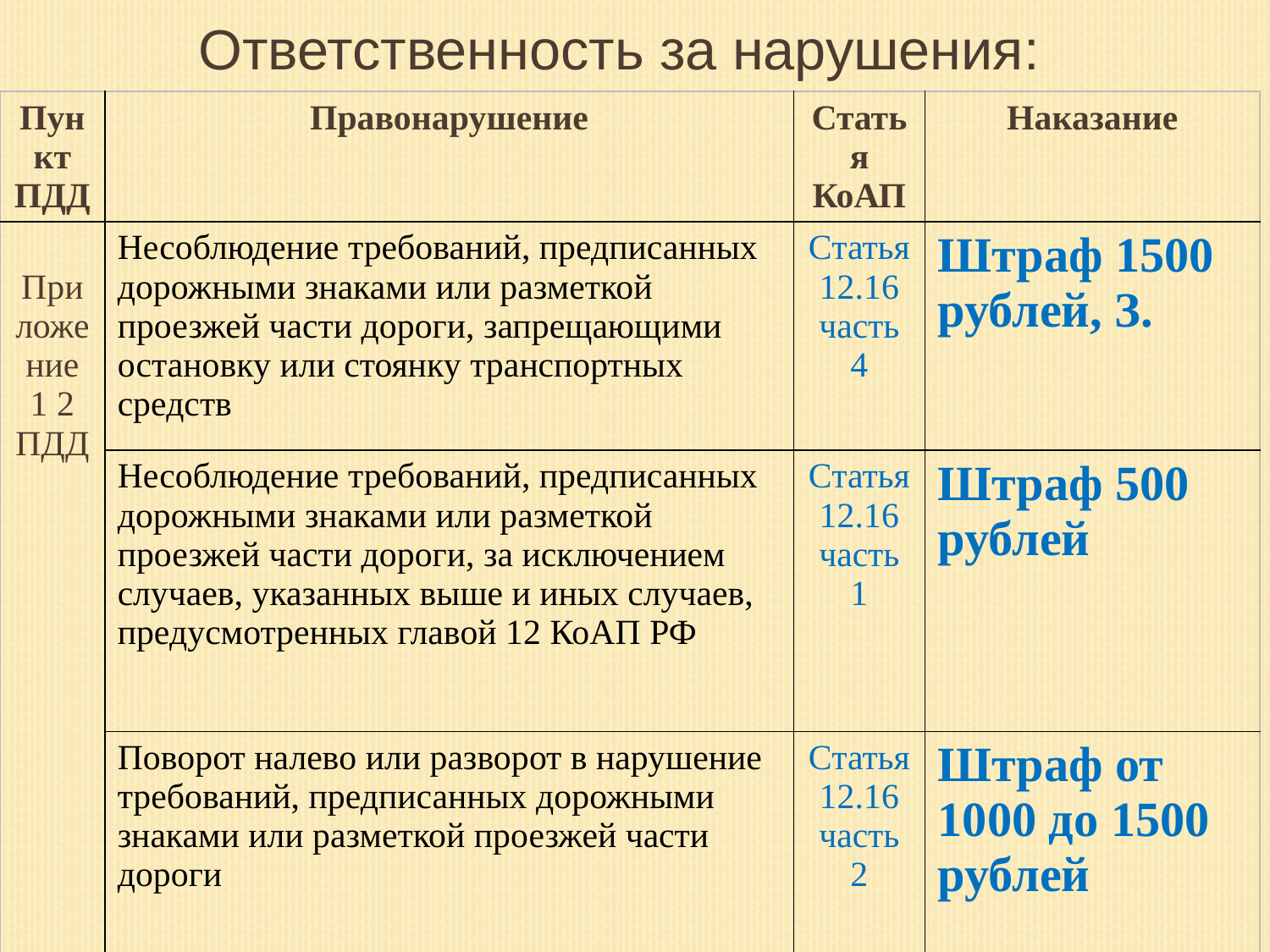

Ответственность за нарушения:
| Пункт ПДД | Правонарушение | Статья КоАП | Наказание |
| --- | --- | --- | --- |
| Приложение 1 2 ПДД | Несоблюдение требований, предписанных дорожными знаками или разметкой проезжей части дороги, запрещающими остановку или стоянку транспортных средств | Статья 12.16 часть 4 | Штраф 1500 рублей, З. |
|  | Несоблюдение требований, предписанных дорожными знаками или разметкой проезжей части дороги, за исключением случаев, указанных выше и иных случаев, предусмотренных главой 12 КоАП РФ | Статья 12.16 часть 1 | Штраф 500 рублей |
|  | Поворот налево или разворот в нарушение требований, предписанных дорожными знаками или разметкой проезжей части дороги | Статья 12.16 часть 2 | Штраф от 1000 до 1500 рублей |